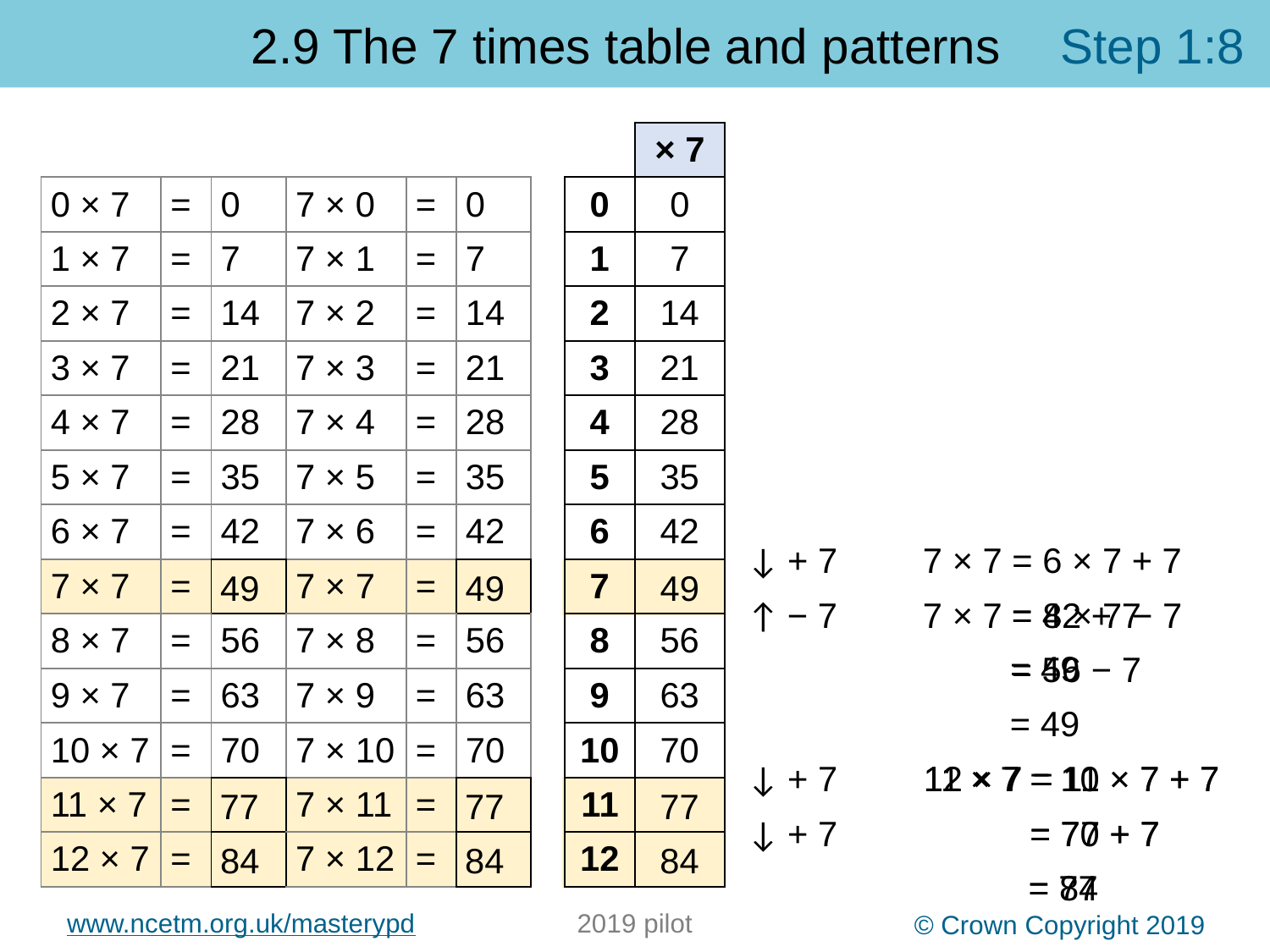

2.9 The 7 times table and patterns	Step 1:8
|  |  |  |  |  |  |  |  | × 7 |
| --- | --- | --- | --- | --- | --- | --- | --- | --- |
| 0 × 7 | = | 0 | 7 × 0 | = | 0 |  | 0 | 0 |
| 1 × 7 | = | 7 | 7 × 1 | = | 7 |  | 1 | 7 |
| 2 × 7 | = | 14 | 7 × 2 | = | 14 |  | 2 | 14 |
| 3 × 7 | = | 21 | 7 × 3 | = | 21 |  | 3 | 21 |
| 4 × 7 | = | 28 | 7 × 4 | = | 28 |  | 4 | 28 |
| 5 × 7 | = | 35 | 7 × 5 | = | 35 |  | 5 | 35 |
| 6 × 7 | = | 42 | 7 × 6 | = | 42 |  | 6 | 42 |
| 7 × 7 | = |  | 7 × 7 | = |  |  | 7 |  |
| 8 × 7 | = | 56 | 7 × 8 | = | 56 |  | 8 | 56 |
| 9 × 7 | = | 63 | 7 × 9 | = | 63 |  | 9 | 63 |
| 10 × 7 | = | 70 | 7 × 10 | = | 70 |  | 10 | 70 |
| 11 × 7 | = |  | 7 × 11 | = |  |  | 11 |  |
| 12 × 7 | = |  | 7 × 12 | = |  |  | 12 |  |
↓ + 7
7 × 7 = 6 × 7 + 7

49
49
49
= 42 + 7
↑ − 7
7 × 7 = 8 × 7 − 7
= 49
= 56 − 7
= 49
↓ + 7
11 × 7 = 10 × 7 + 7
12 × 7 = 11 × 7 + 7

77
77
77
↓ + 7
= 70 + 7
= 77 + 7
84
84

84
= 77
= 84